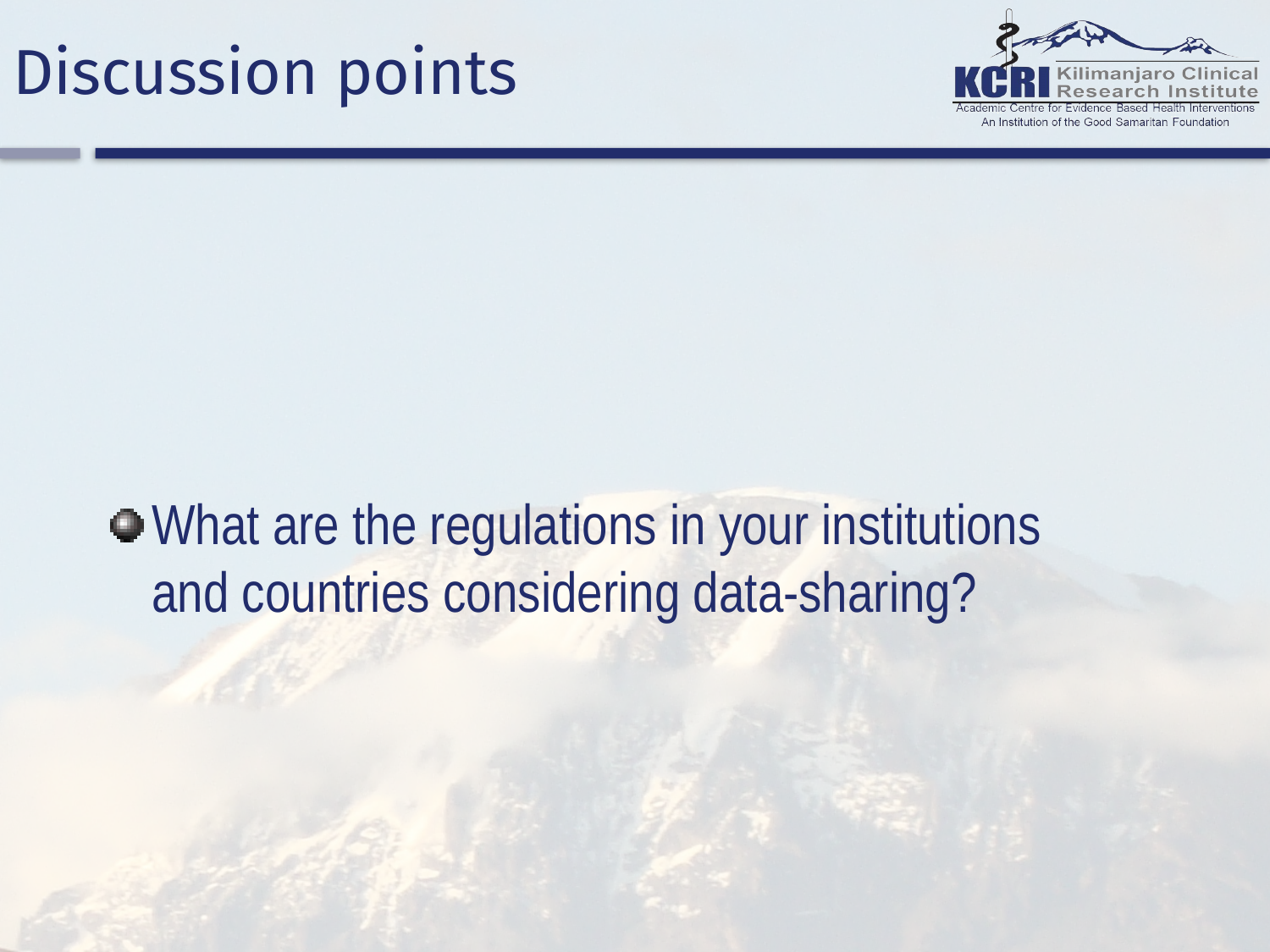

# Discussion points

What are the regulations in your institutions and countries considering data-sharing?